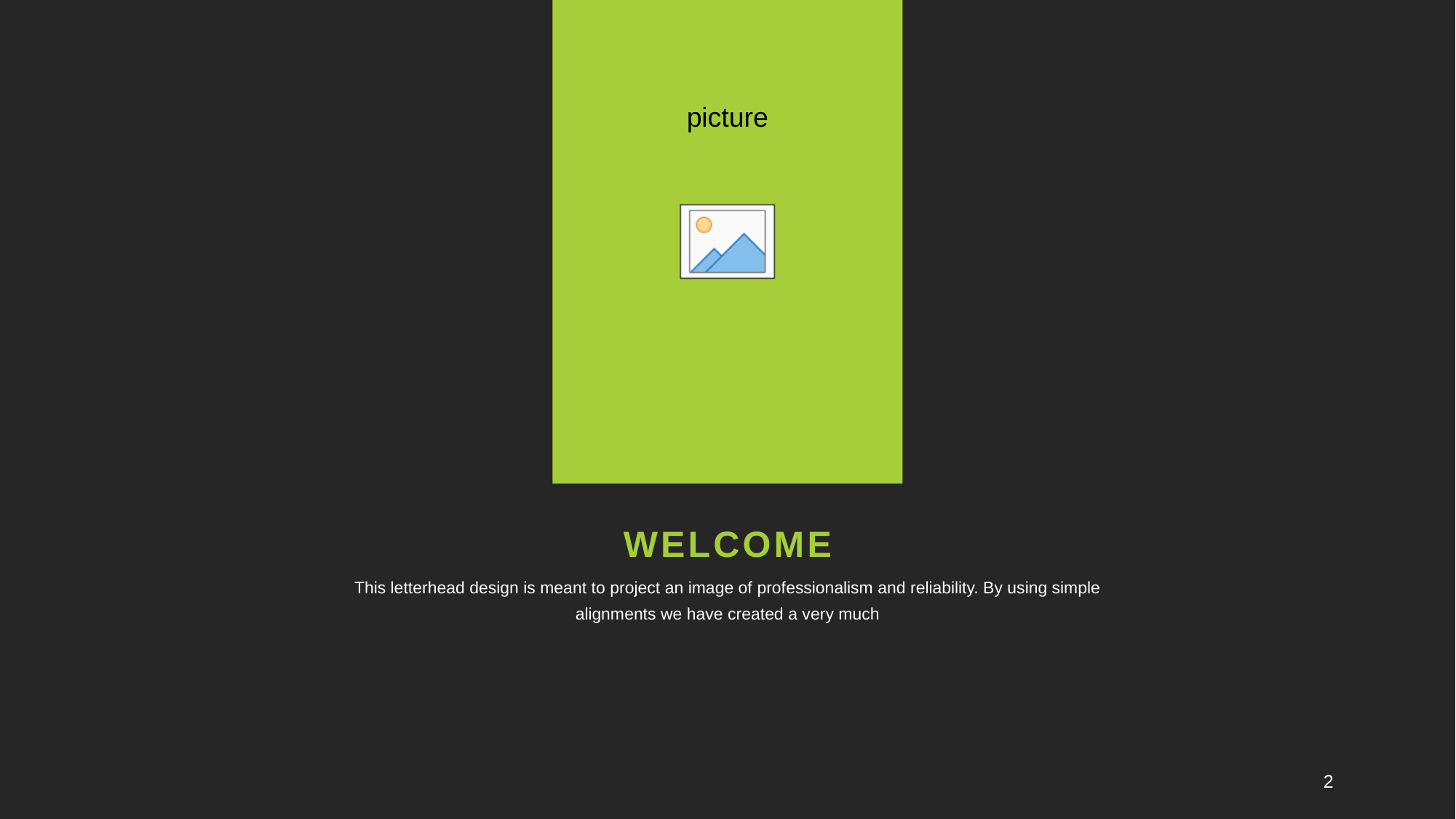

WELCOME
This letterhead design is meant to project an image of professionalism and reliability. By using simple alignments we have created a very much
2
www.yourwebsite.com